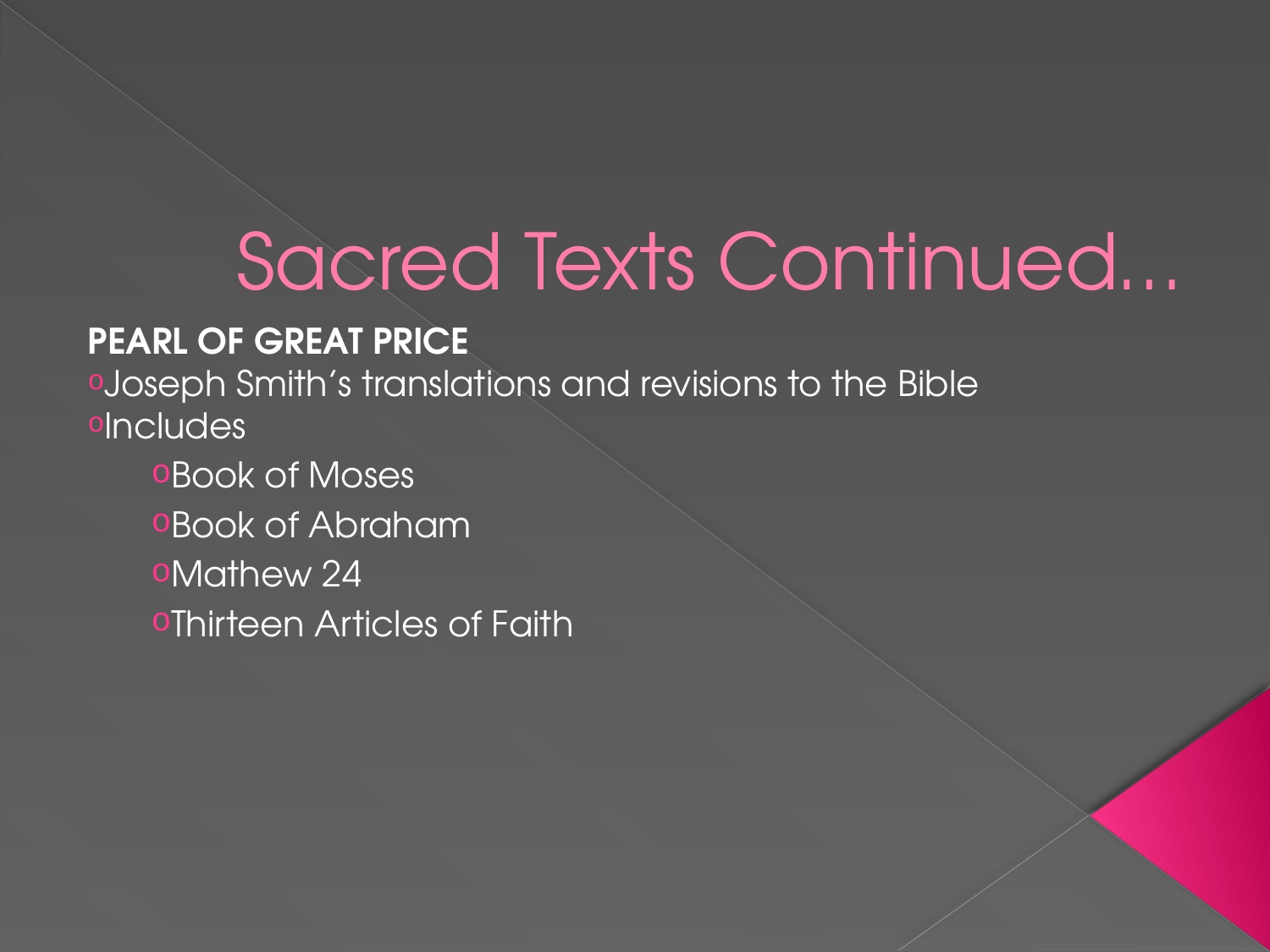

# Sacred Texts Continued…
PEARL OF GREAT PRICE
Joseph Smith’s translations and revisions to the Bible
Includes
Book of Moses
Book of Abraham
Mathew 24
Thirteen Articles of Faith